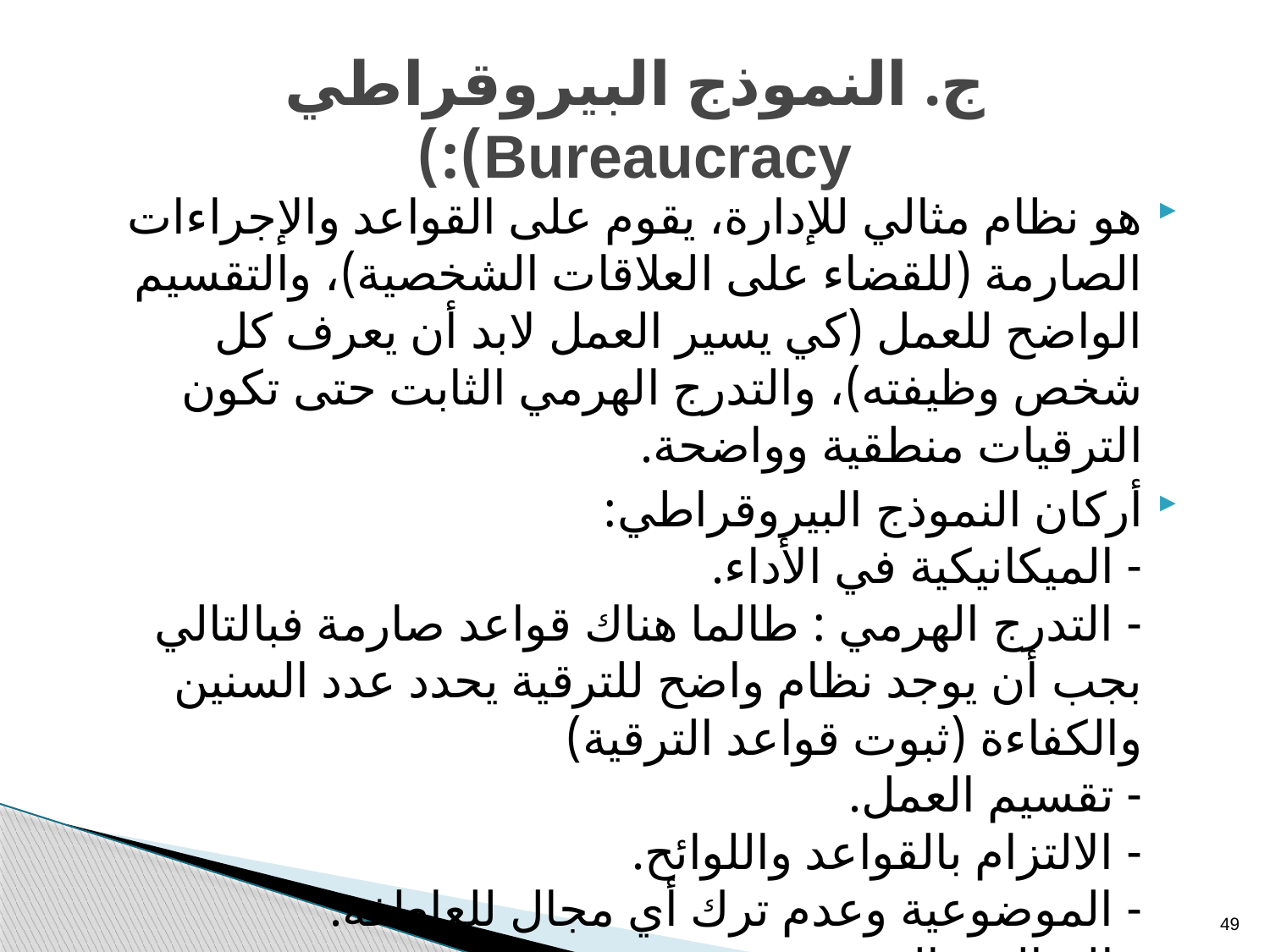

# ج. النموذج البيروقراطي Bureaucracy):)
هو نظام مثالي للإدارة، يقوم على القواعد والإجراءات الصارمة (للقضاء على العلاقات الشخصية)، والتقسيم الواضح للعمل (كي يسير العمل لابد أن يعرف كل شخص وظيفته)، والتدرج الهرمي الثابت حتى تكون الترقيات منطقية وواضحة.
أركان النموذج البيروقراطي:
- الميكانيكية في الأداء.
- التدرج الهرمي : طالما هناك قواعد صارمة فبالتالي بجب أن يوجد نظام واضح للترقية يحدد عدد السنين والكفاءة (ثبوت قواعد الترقية)
- تقسيم العمل.
- الالتزام بالقواعد واللوائح.
- الموضوعية وعدم ترك أي مجال للعاطفة.
- المثالية والرشد.
49